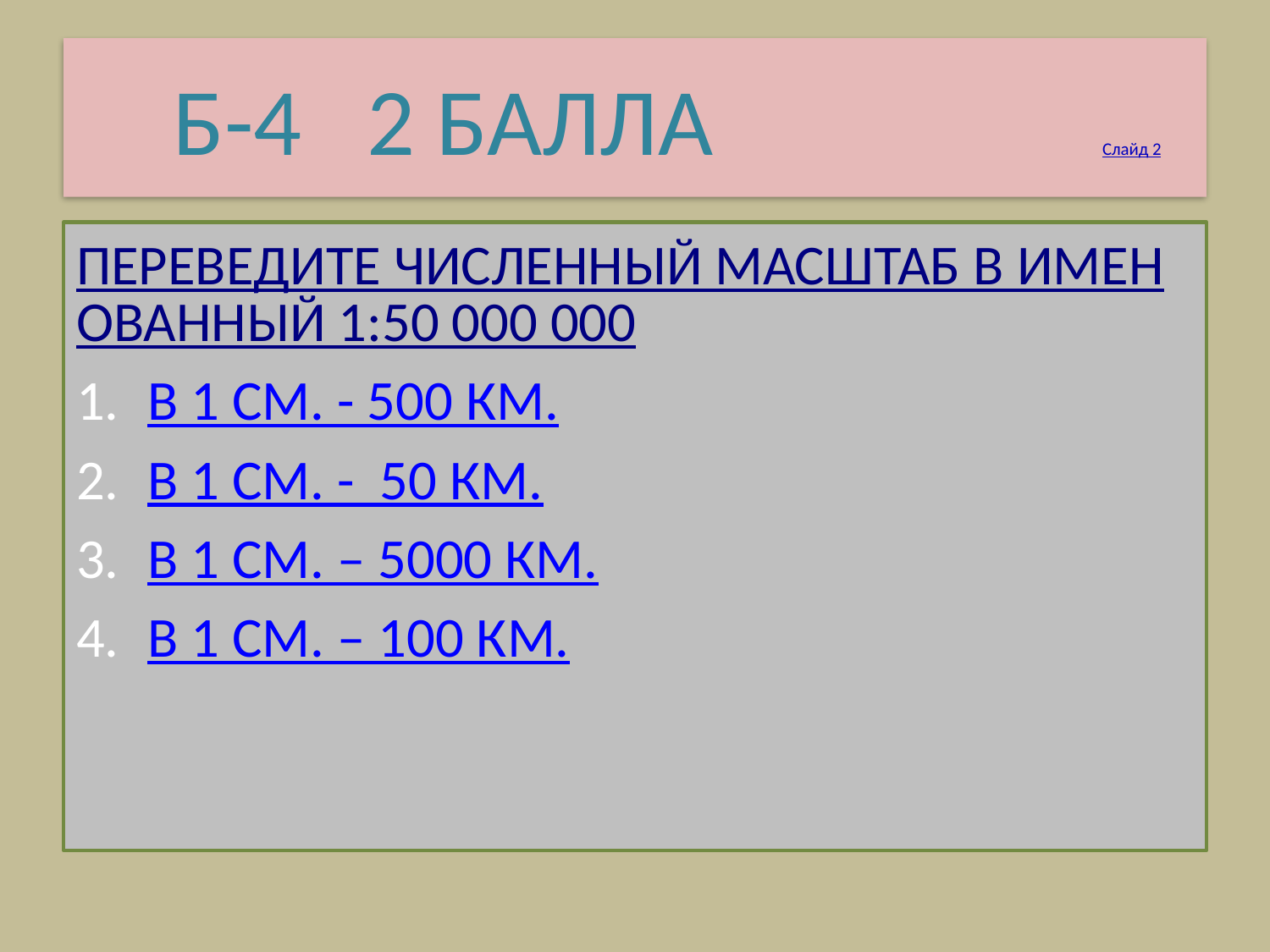

# Б-4   2 БАЛЛА                  Слайд 2
ПЕРЕВЕДИТЕ ЧИСЛЕННЫЙ МАСШТАБ В ИМЕНОВАННЫЙ 1:50 000 000
В 1 СМ. - 500 КМ.
В 1 СМ. -  50 КМ.
В 1 СМ. – 5000 КМ.
В 1 СМ. – 100 КМ.